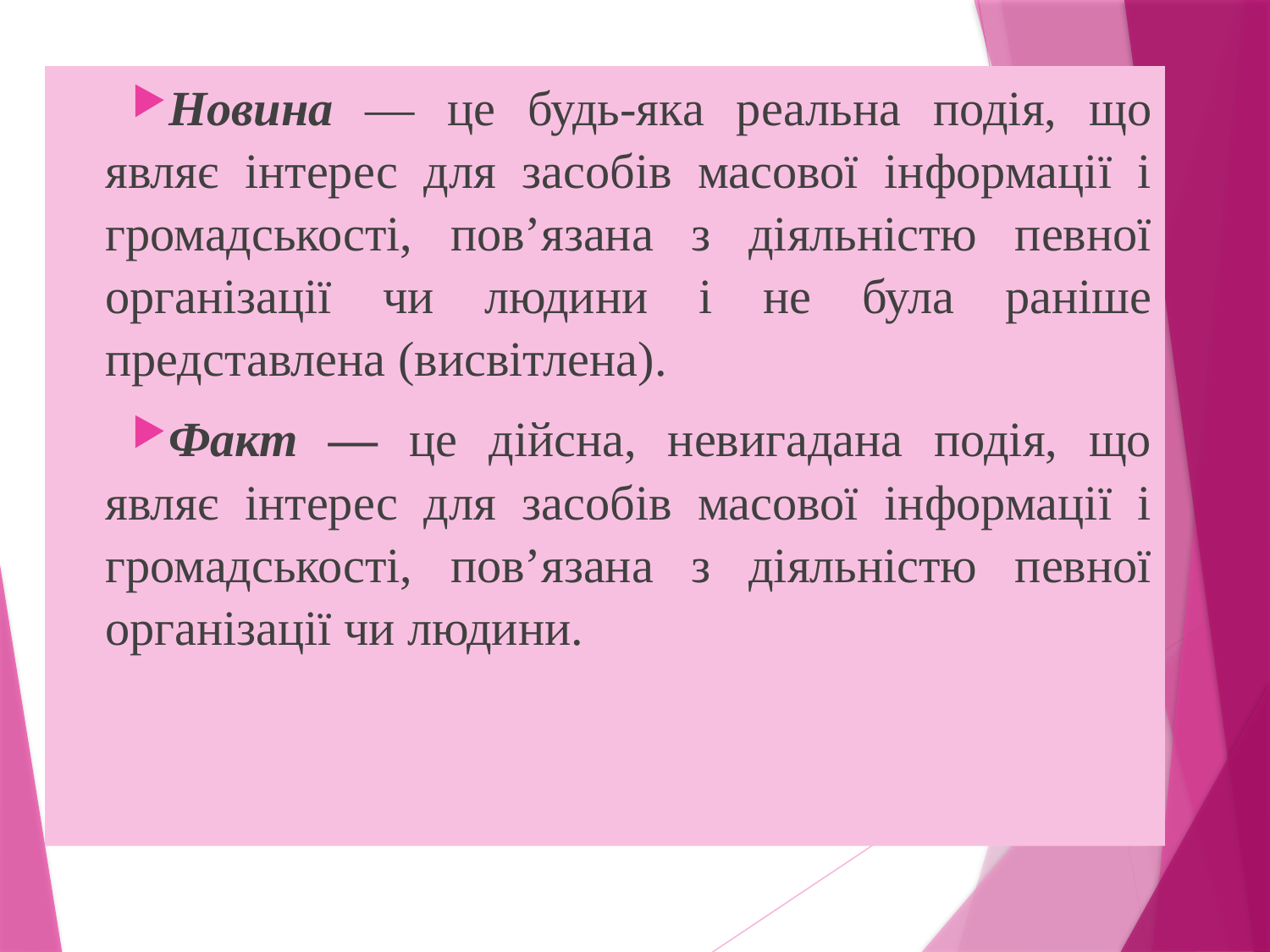

Новина — це будь-яка реальна подія, що являє інтерес для засобів масової інформації і громадськості, пов’язана з діяльністю певної організації чи людини і не була раніше представлена (висвітлена).
Факт — це дійсна, невигадана подія, що являє інтерес для засобів масової інформації і громадськості, пов’язана з діяльністю певної організації чи людини.